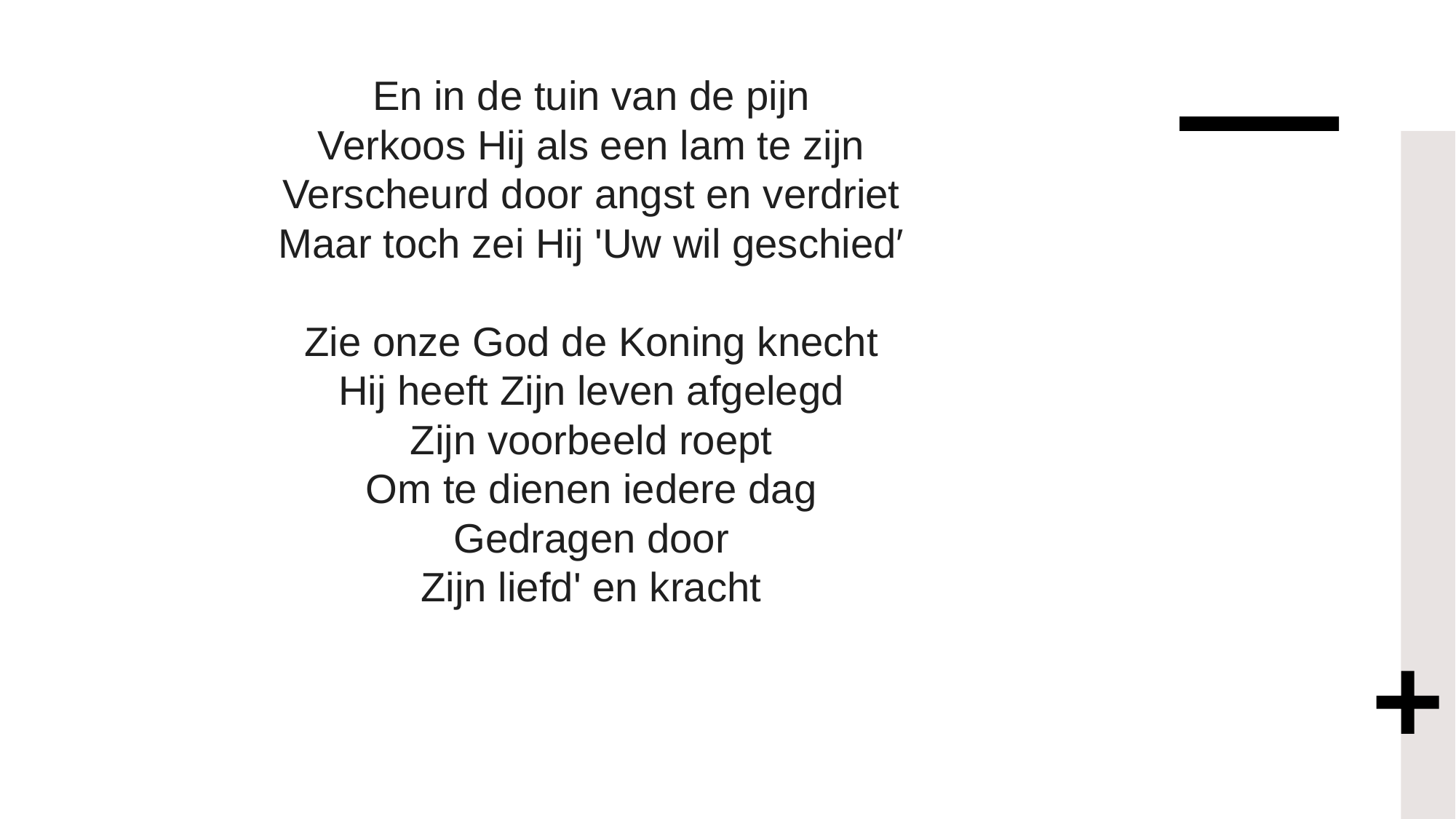

# En in de tuin van de pijn Verkoos Hij als een lam te zijn Verscheurd door angst en verdriet Maar toch zei Hij 'Uw wil geschied′ Zie onze God de Koning knecht Hij heeft Zijn leven afgelegd Zijn voorbeeld roept Om te dienen iedere dag Gedragen door Zijn liefd' en kracht